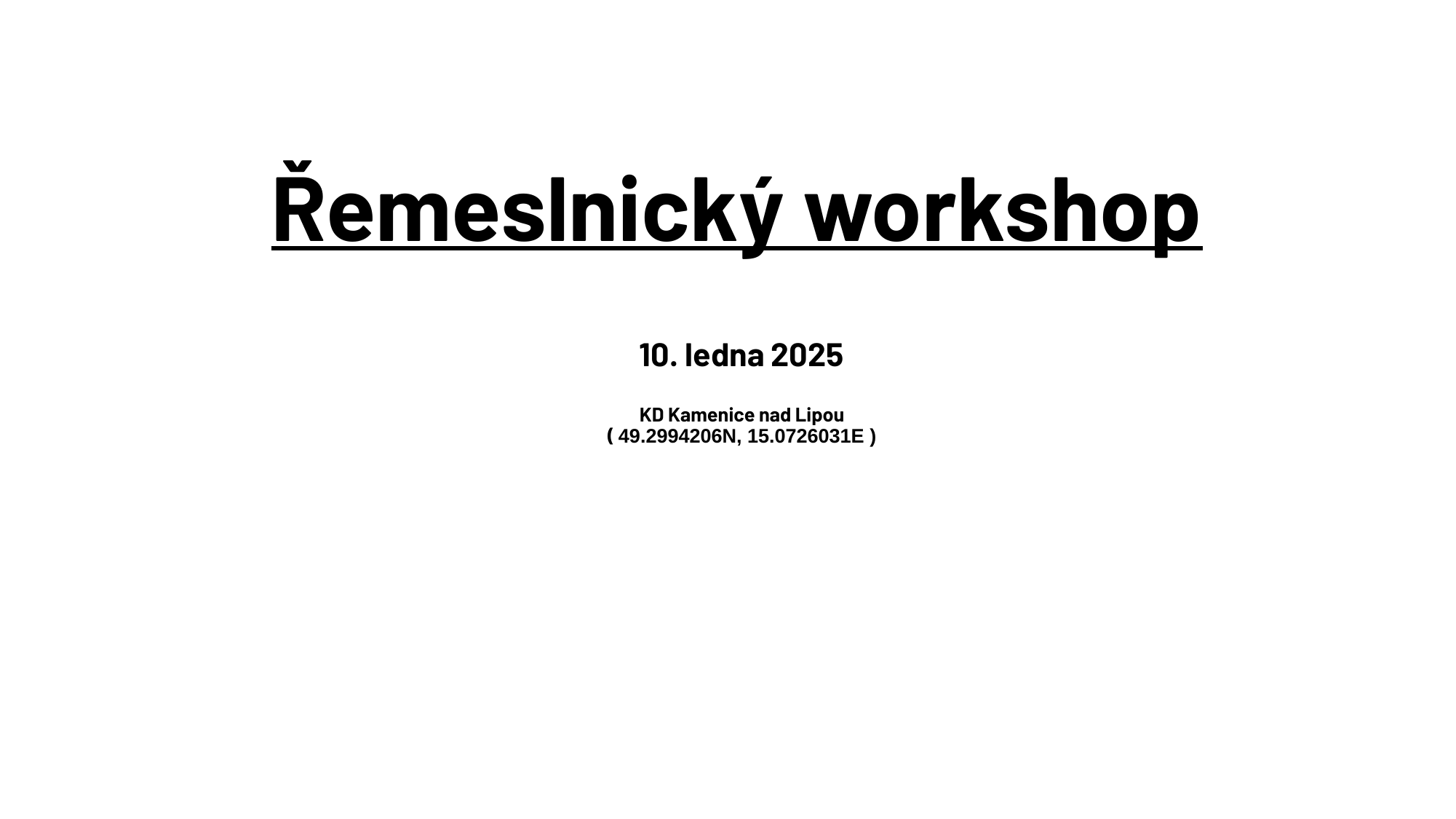

# Řemeslnický workshop

10. ledna 2025

KD Kamenice nad Lipou
( 49.2994206N, 15.0726031E )